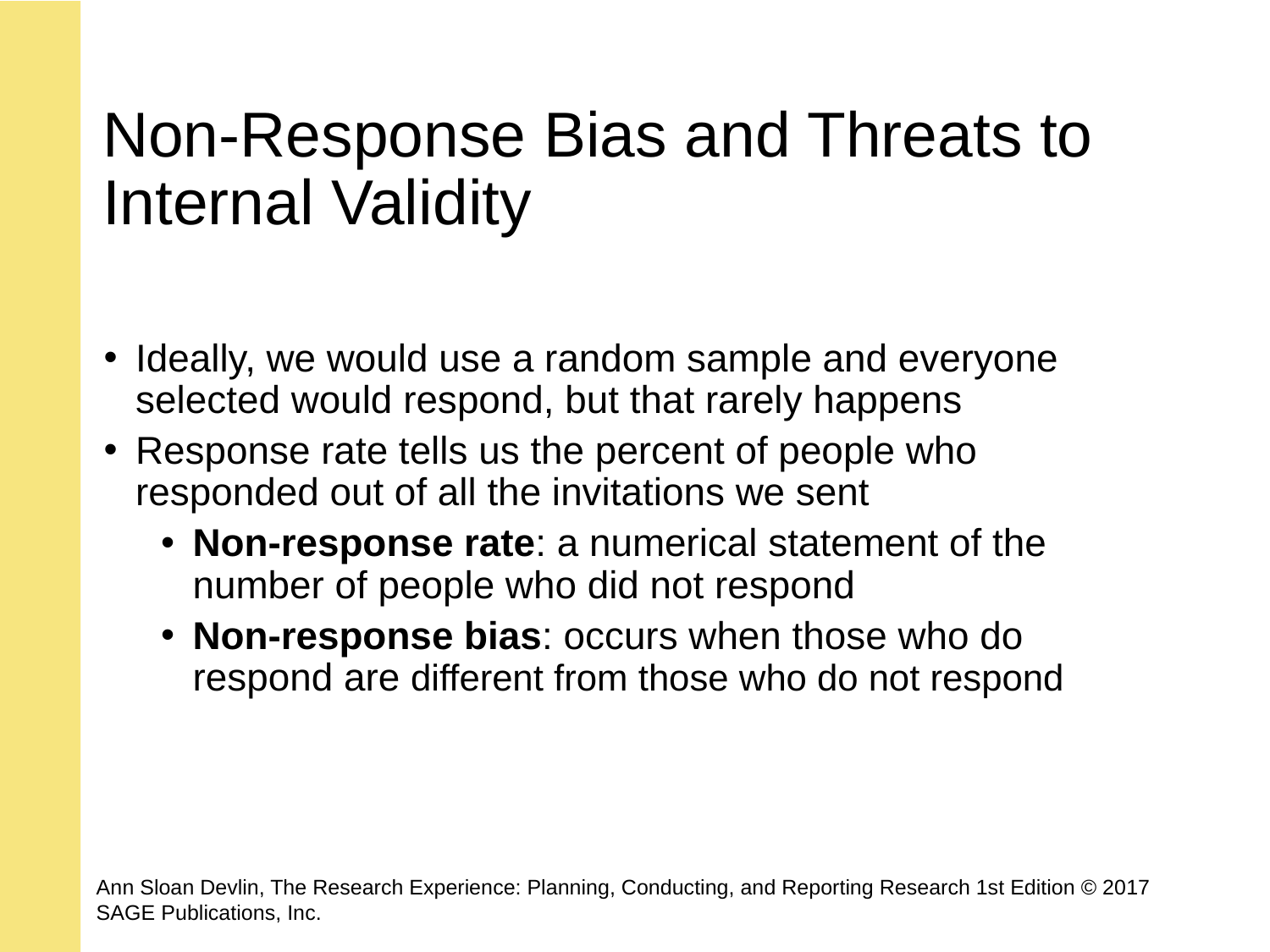

# Non-Response Bias and Threats to Internal Validity
Ideally, we would use a random sample and everyone selected would respond, but that rarely happens
Response rate tells us the percent of people who responded out of all the invitations we sent
Non-response rate: a numerical statement of the number of people who did not respond
Non-response bias: occurs when those who do respond are different from those who do not respond